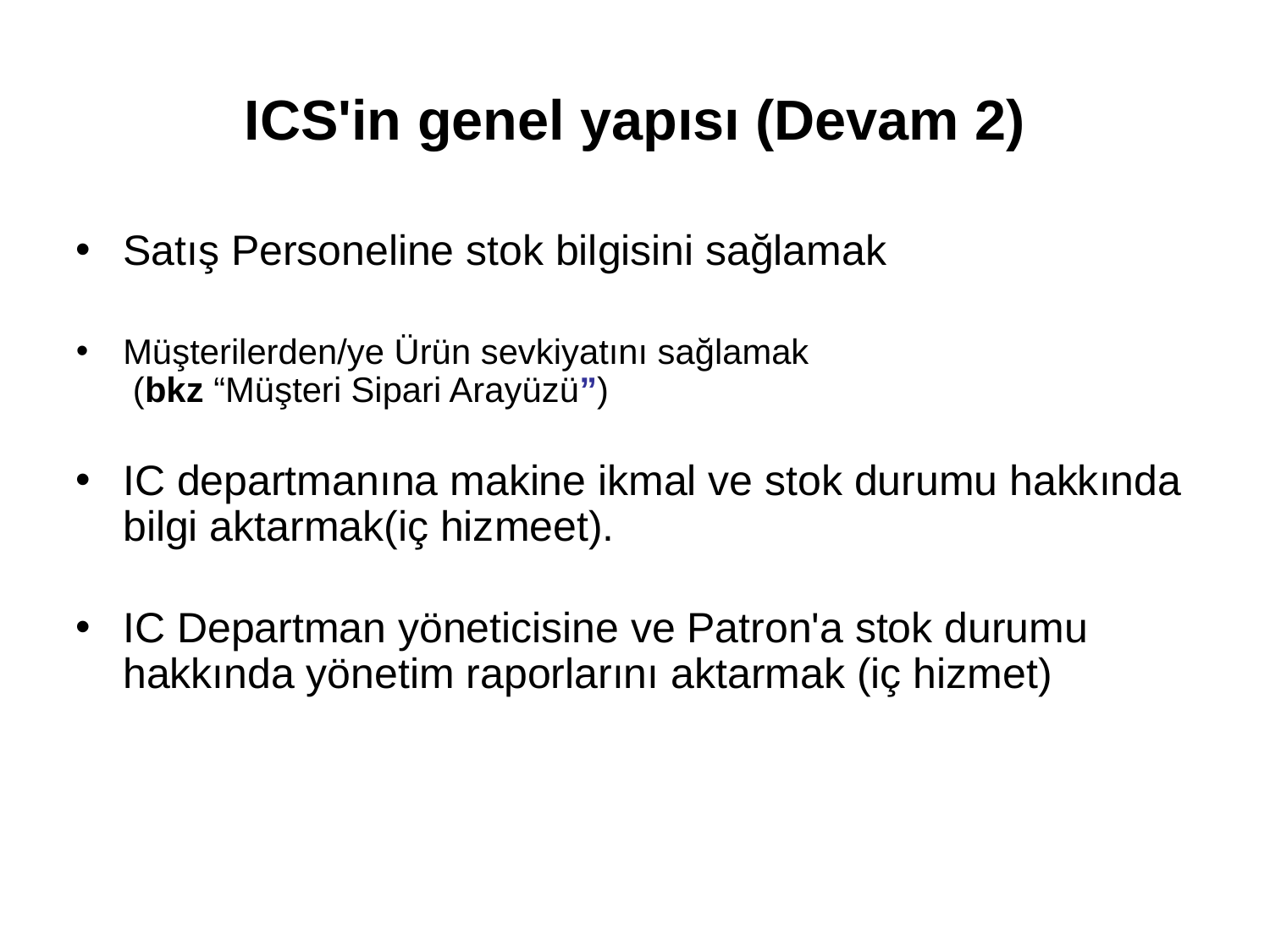

# ICS'in genel yapısı (Devam 2)
Satış Personeline stok bilgisini sağlamak
Müşterilerden/ye Ürün sevkiyatını sağlamak
 (bkz “Müşteri Sipari Arayüzü”)
IC departmanına makine ikmal ve stok durumu hakkında bilgi aktarmak(iç hizmeet).
IC Departman yöneticisine ve Patron'a stok durumu hakkında yönetim raporlarını aktarmak (iç hizmet)